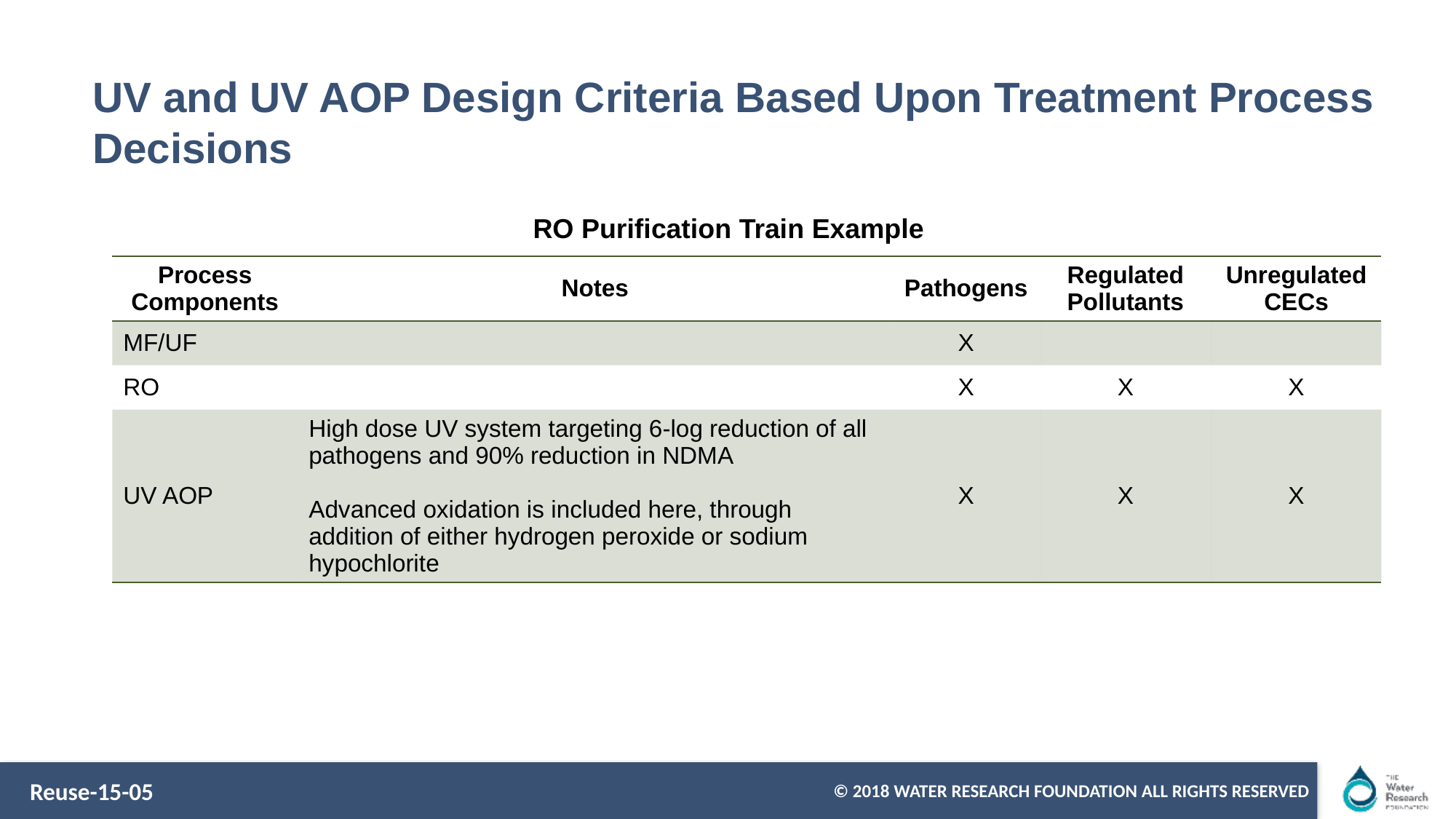

# UV and UV AOP Design Criteria Based Upon Treatment Process Decisions
RO Purification Train Example
| Process Components | Notes | Pathogens | Regulated Pollutants | Unregulated CECs |
| --- | --- | --- | --- | --- |
| MF/UF |  | X |  |  |
| RO |  | X | X | X |
| UV AOP | High dose UV system targeting 6-log reduction of all pathogens and 90% reduction in NDMA Advanced oxidation is included here, through addition of either hydrogen peroxide or sodium hypochlorite | X | X | X |